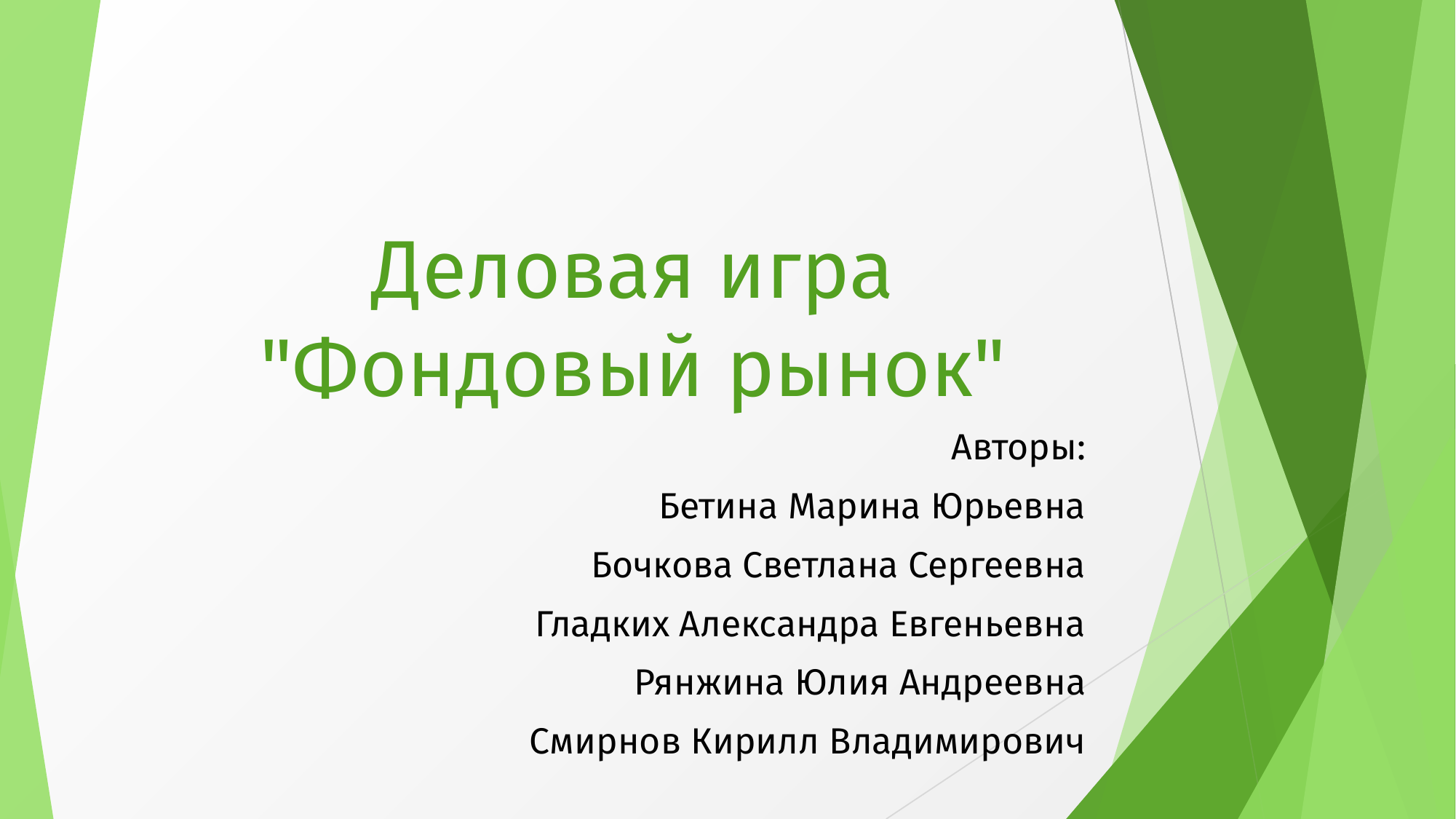

# Деловая игра "Фондовый рынок"
Авторы:
Бетина Марина Юрьевна
Бочкова Светлана Сергеевна
Гладких Александра Евгеньевна
Рянжина Юлия Андреевна
Смирнов Кирилл Владимирович